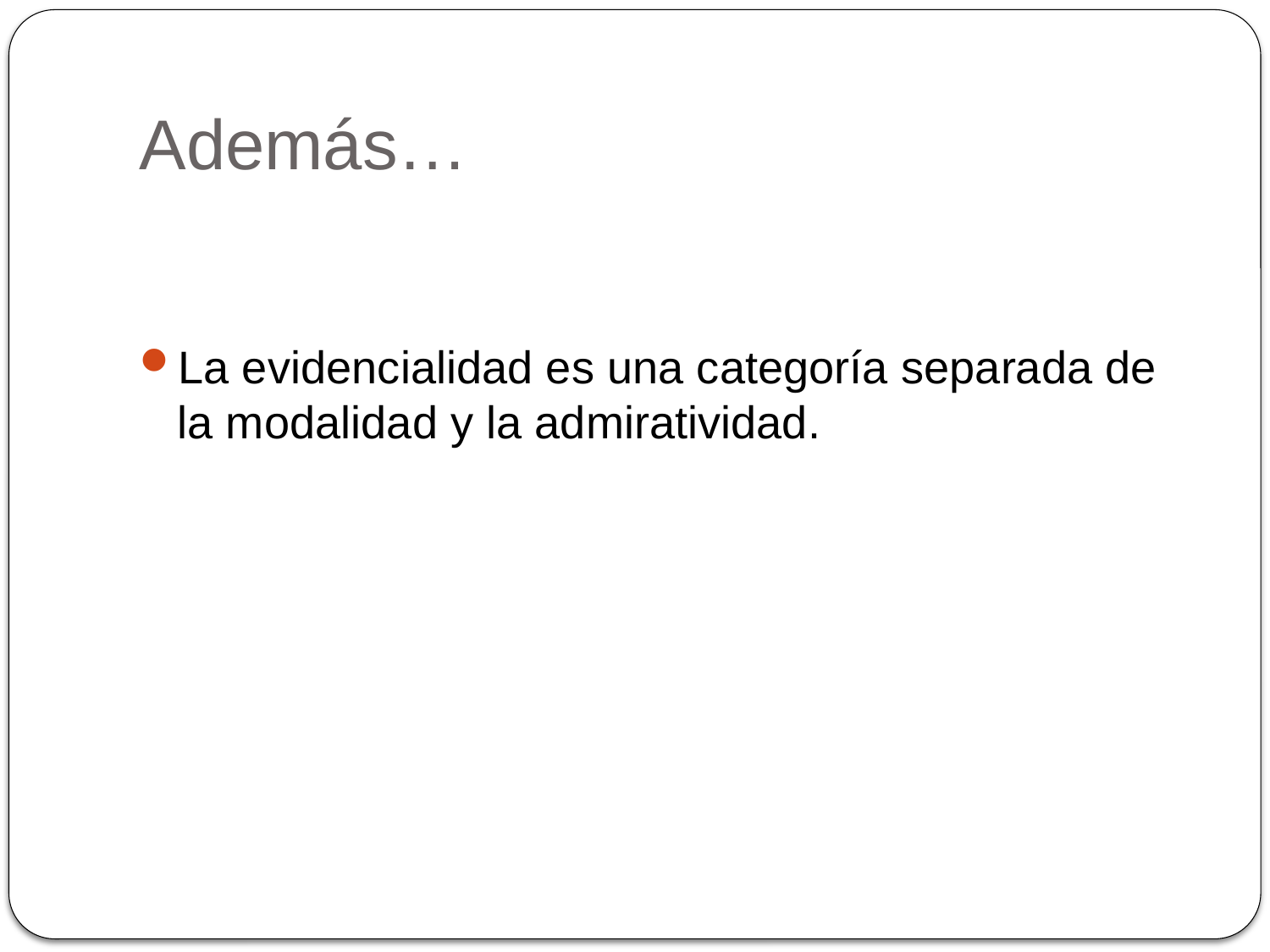

# Además…

La evidencialidad es una categoría separada de la modalidad y la admiratividad.